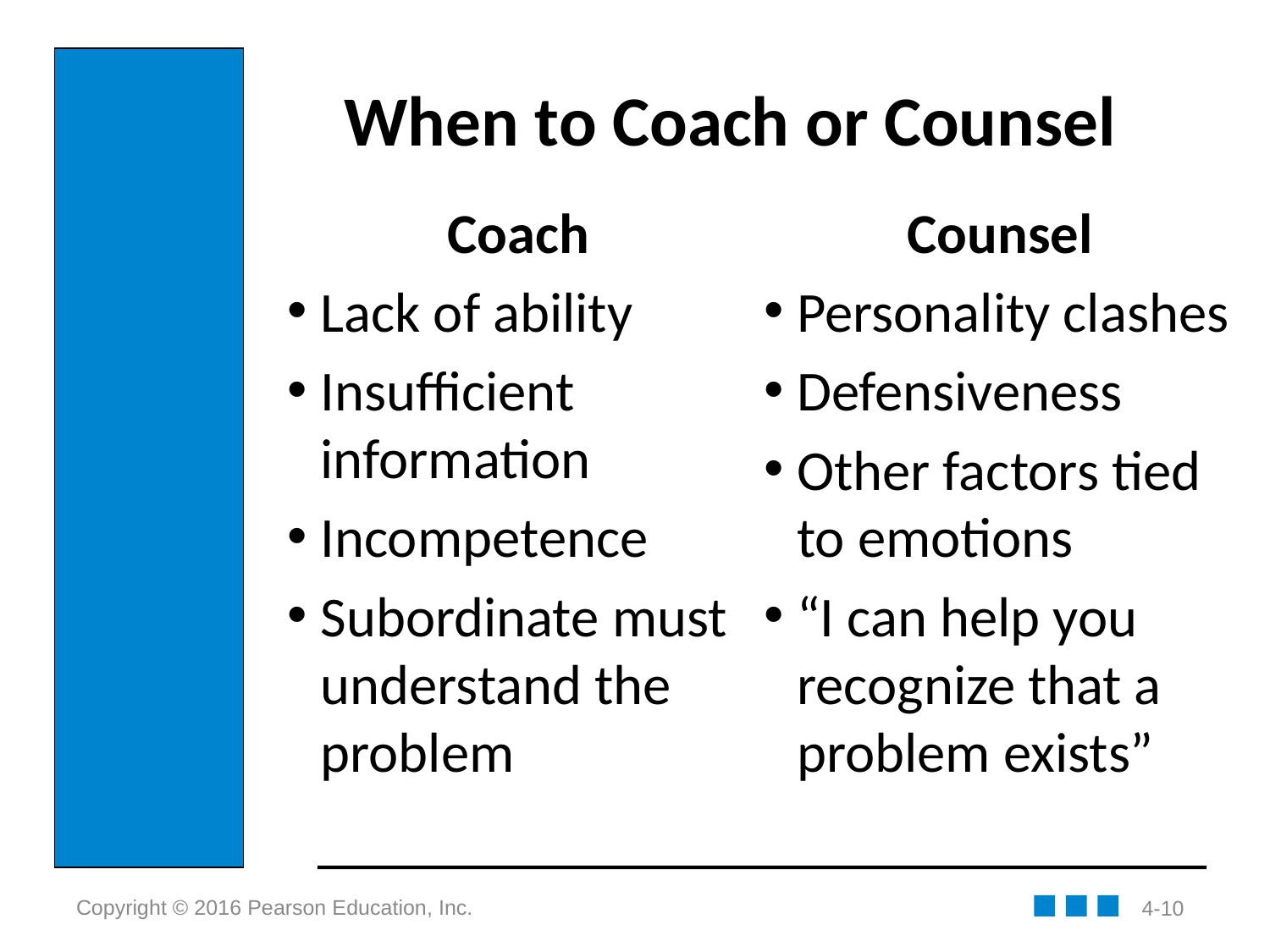

# When to Coach or Counsel

Coach
Lack of ability
Insufficient information
Incompetence
Subordinate must understand the problem

Counsel
Personality clashes
Defensiveness
Other factors tied to emotions
“I can help you recognize that a problem exists”

4-10
Copyright © 2016 Pearson Education, Inc.